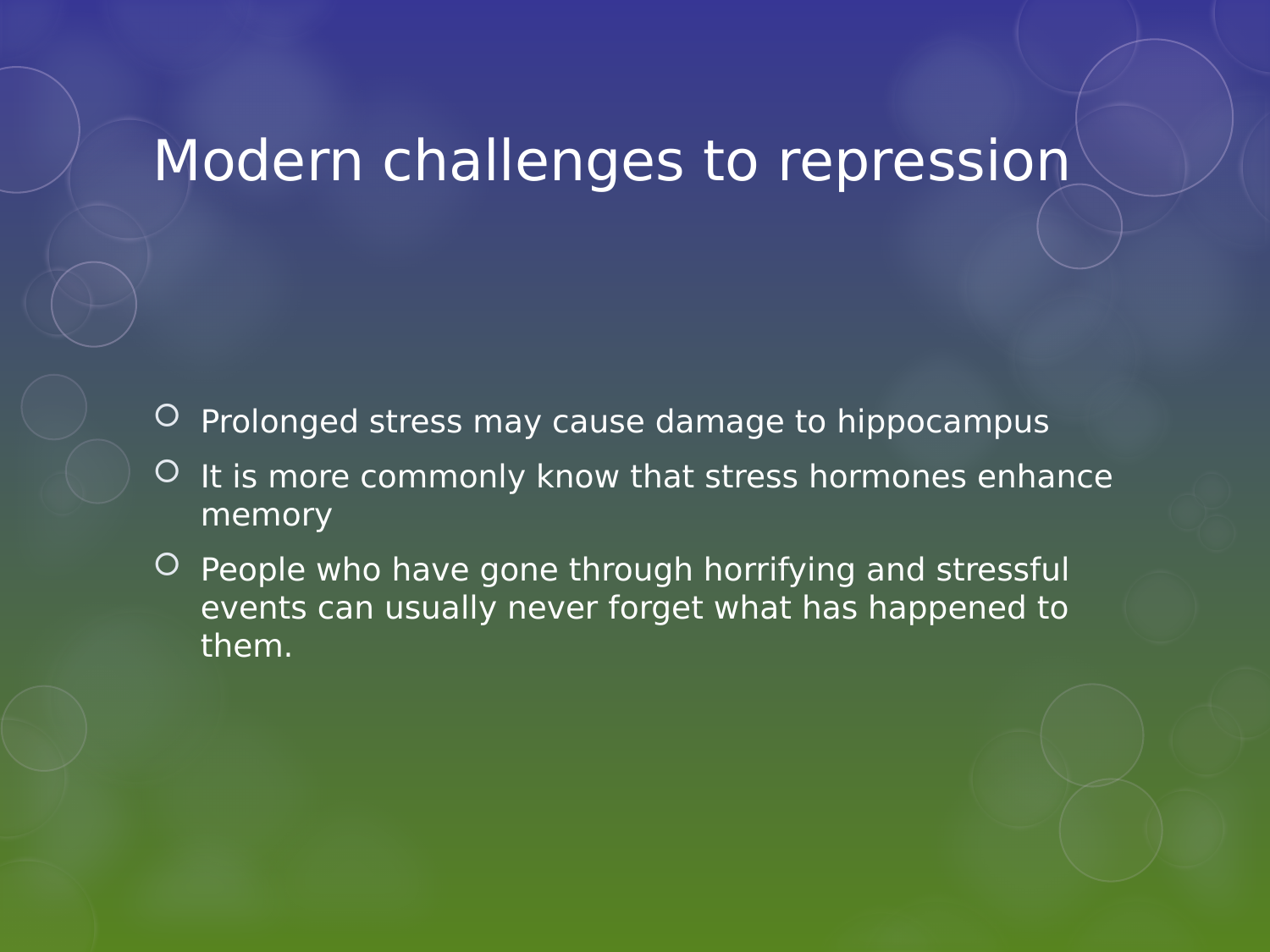

# Modern challenges to repression
Prolonged stress may cause damage to hippocampus
It is more commonly know that stress hormones enhance memory
People who have gone through horrifying and stressful events can usually never forget what has happened to them.